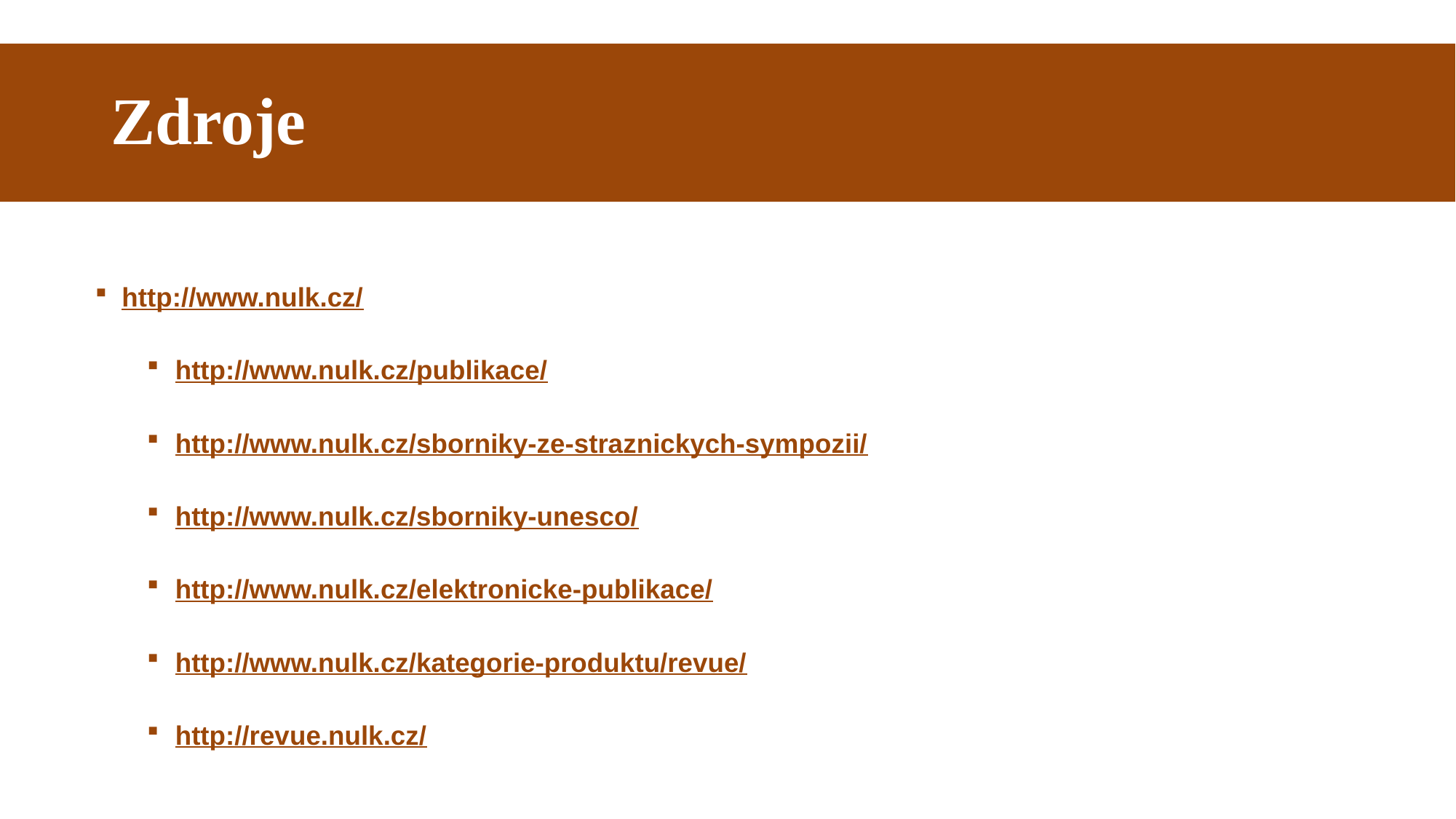

# Zdroje
http://www.nulk.cz/
http://www.nulk.cz/publikace/
http://www.nulk.cz/sborniky-ze-straznickych-sympozii/
http://www.nulk.cz/sborniky-unesco/
http://www.nulk.cz/elektronicke-publikace/
http://www.nulk.cz/kategorie-produktu/revue/
http://revue.nulk.cz/